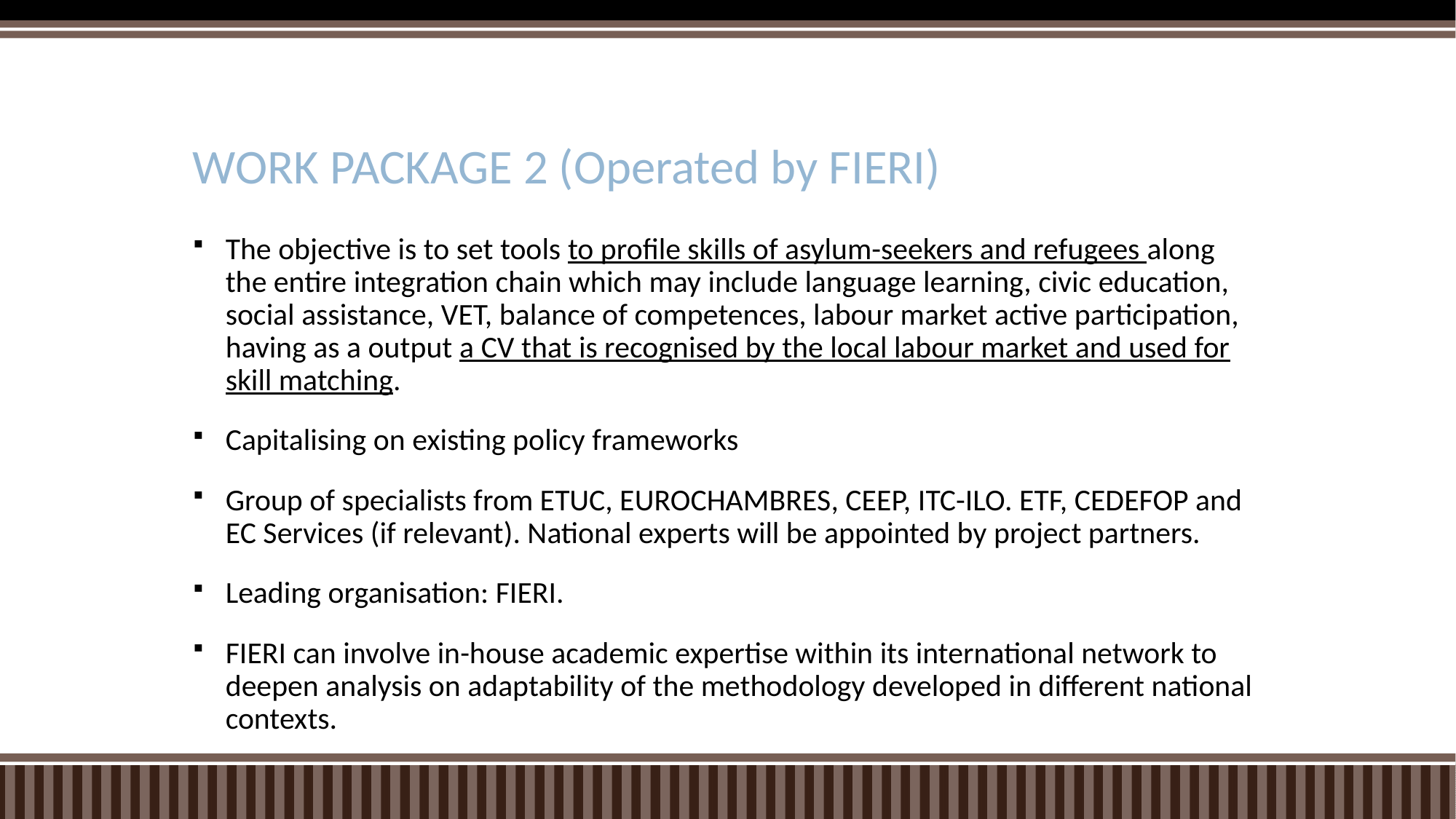

# WORK PACKAGE 2 (Operated by FIERI)
The objective is to set tools to profile skills of asylum-seekers and refugees along the entire integration chain which may include language learning, civic education, social assistance, VET, balance of competences, labour market active participation, having as a output a CV that is recognised by the local labour market and used for skill matching.
Capitalising on existing policy frameworks
Group of specialists from ETUC, EUROCHAMBRES, CEEP, ITC-ILO. ETF, CEDEFOP and EC Services (if relevant). National experts will be appointed by project partners.
Leading organisation: FIERI.
FIERI can involve in-house academic expertise within its international network to deepen analysis on adaptability of the methodology developed in different national contexts.